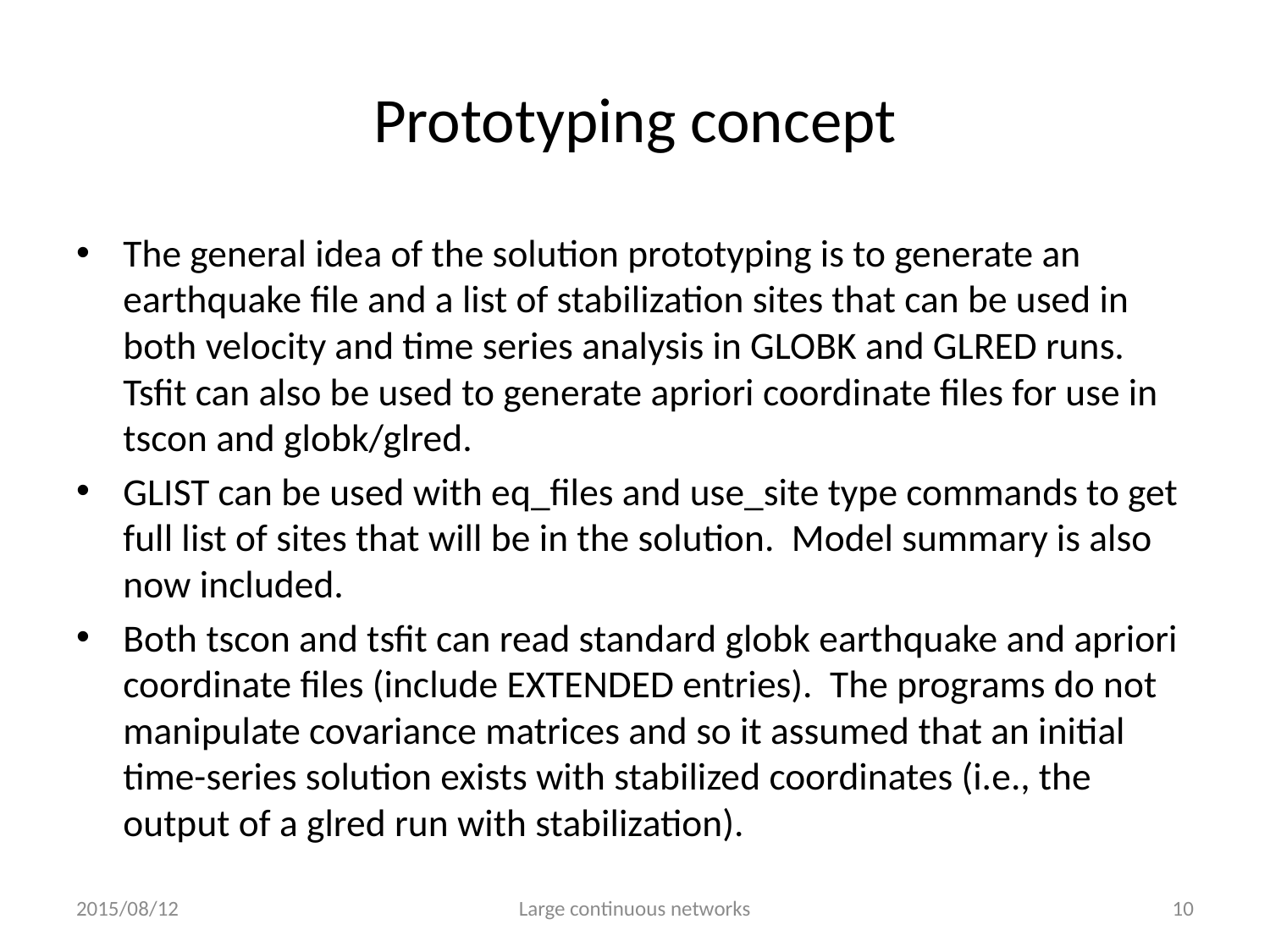

# Prototyping concept
The general idea of the solution prototyping is to generate an earthquake file and a list of stabilization sites that can be used in both velocity and time series analysis in GLOBK and GLRED runs.  Tsfit can also be used to generate apriori coordinate files for use in tscon and globk/glred.
GLIST can be used with eq_files and use_site type commands to get full list of sites that will be in the solution.  Model summary is also now included.
Both tscon and tsfit can read standard globk earthquake and apriori coordinate files (include EXTENDED entries).  The programs do not manipulate covariance matrices and so it assumed that an initial time-series solution exists with stabilized coordinates (i.e., the output of a glred run with stabilization).
2015/08/12
Large continuous networks
10